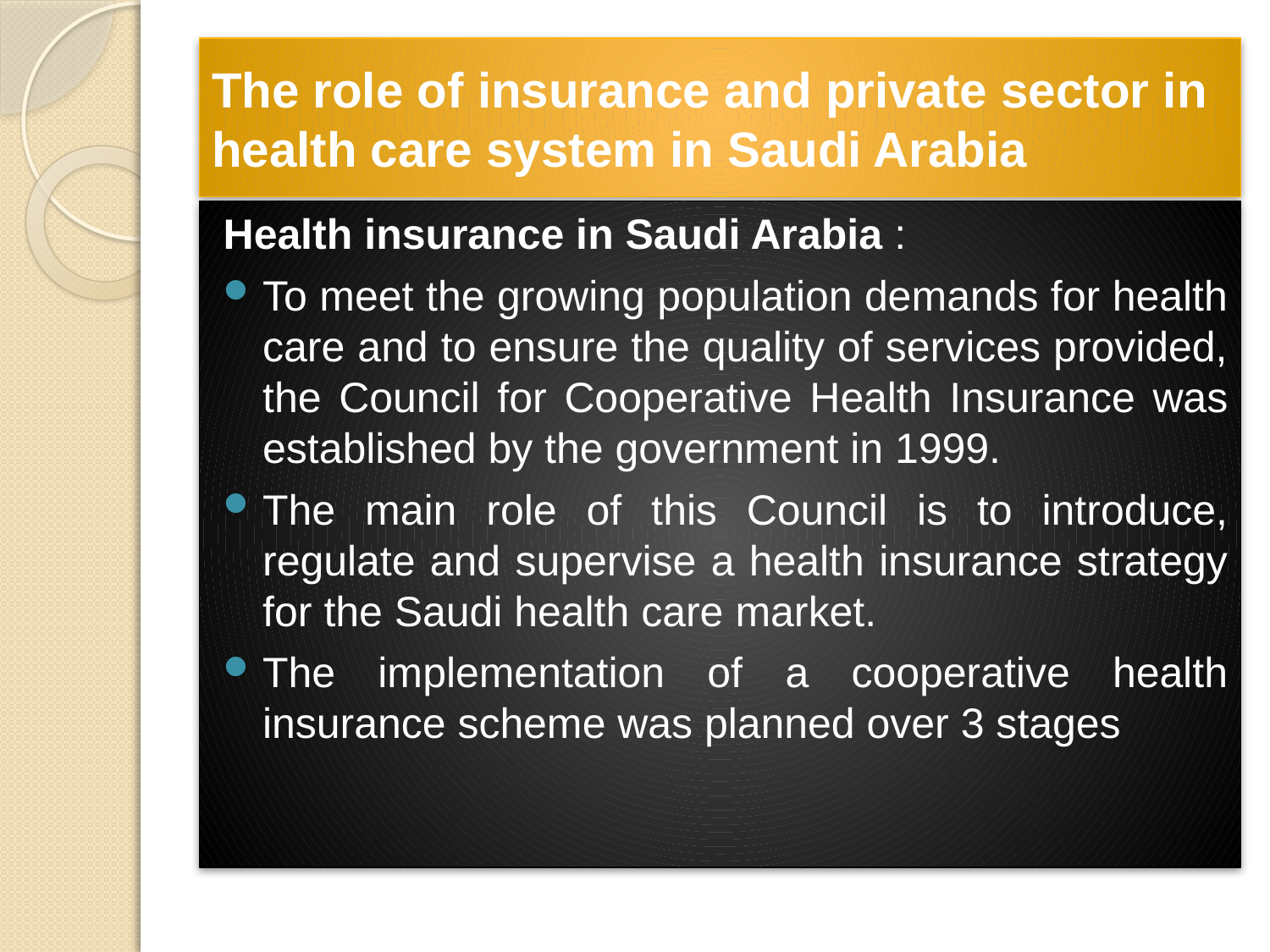

# The role of insurance and private sector in health care system in Saudi Arabia
Health insurance in Saudi Arabia :
To meet the growing population demands for health care and to ensure the quality of services provided, the Council for Cooperative Health Insurance was established by the government in 1999.
The main role of this Council is to introduce, regulate and supervise a health insurance strategy for the Saudi health care market.
The implementation of a cooperative health insurance scheme was planned over 3 stages